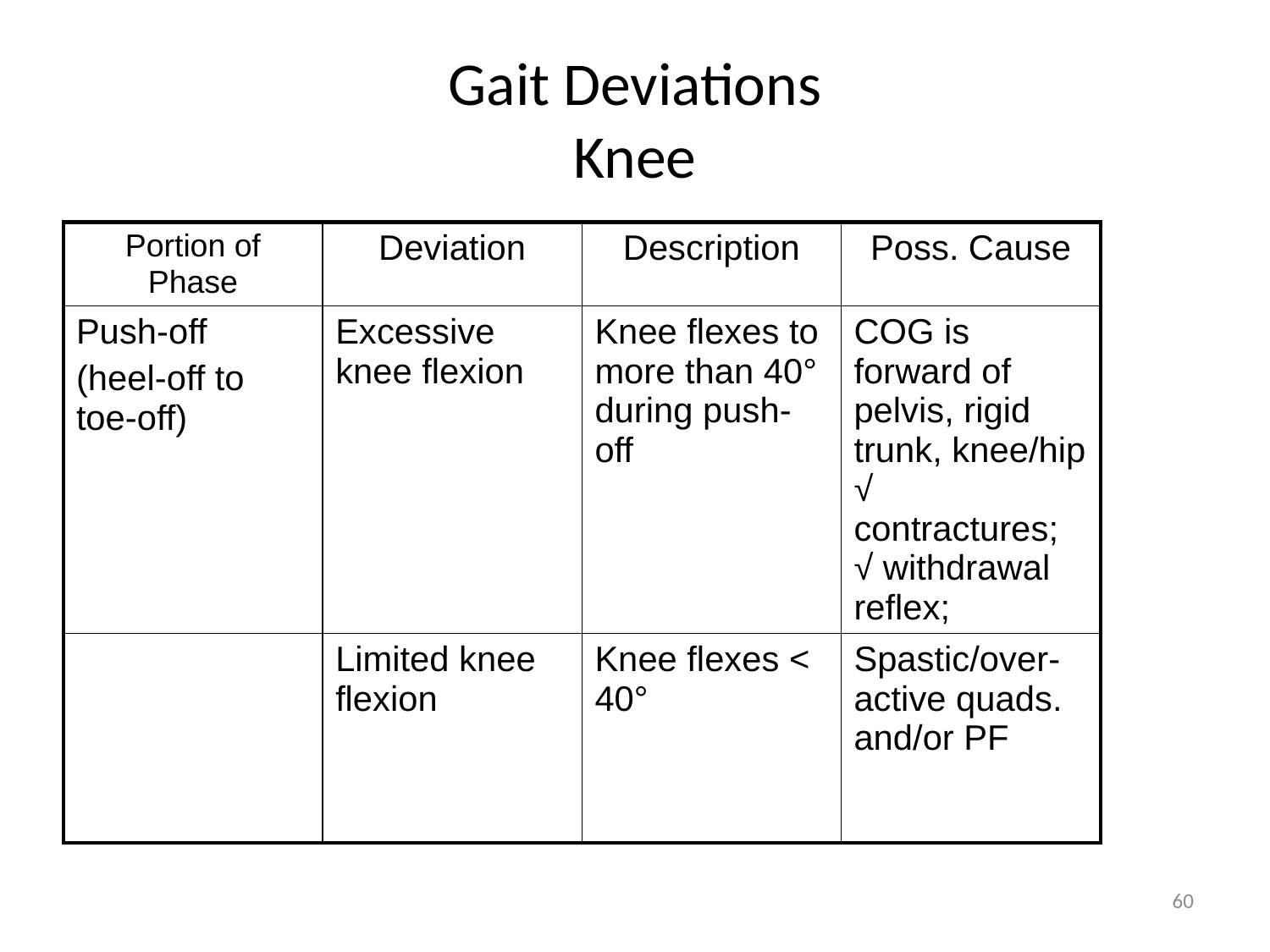

# Gait Deviations Knee
| Portion of Phase | Deviation | Description | Poss. Cause |
| --- | --- | --- | --- |
| Push-off (heel-off to toe-off) | Excessive knee flexion | Knee flexes to more than 40° during push-off | COG is forward of pelvis, rigid trunk, knee/hip √ contractures; √ withdrawal reflex; |
|  | Limited knee flexion | Knee flexes < 40° | Spastic/over-active quads. and/or PF |
60